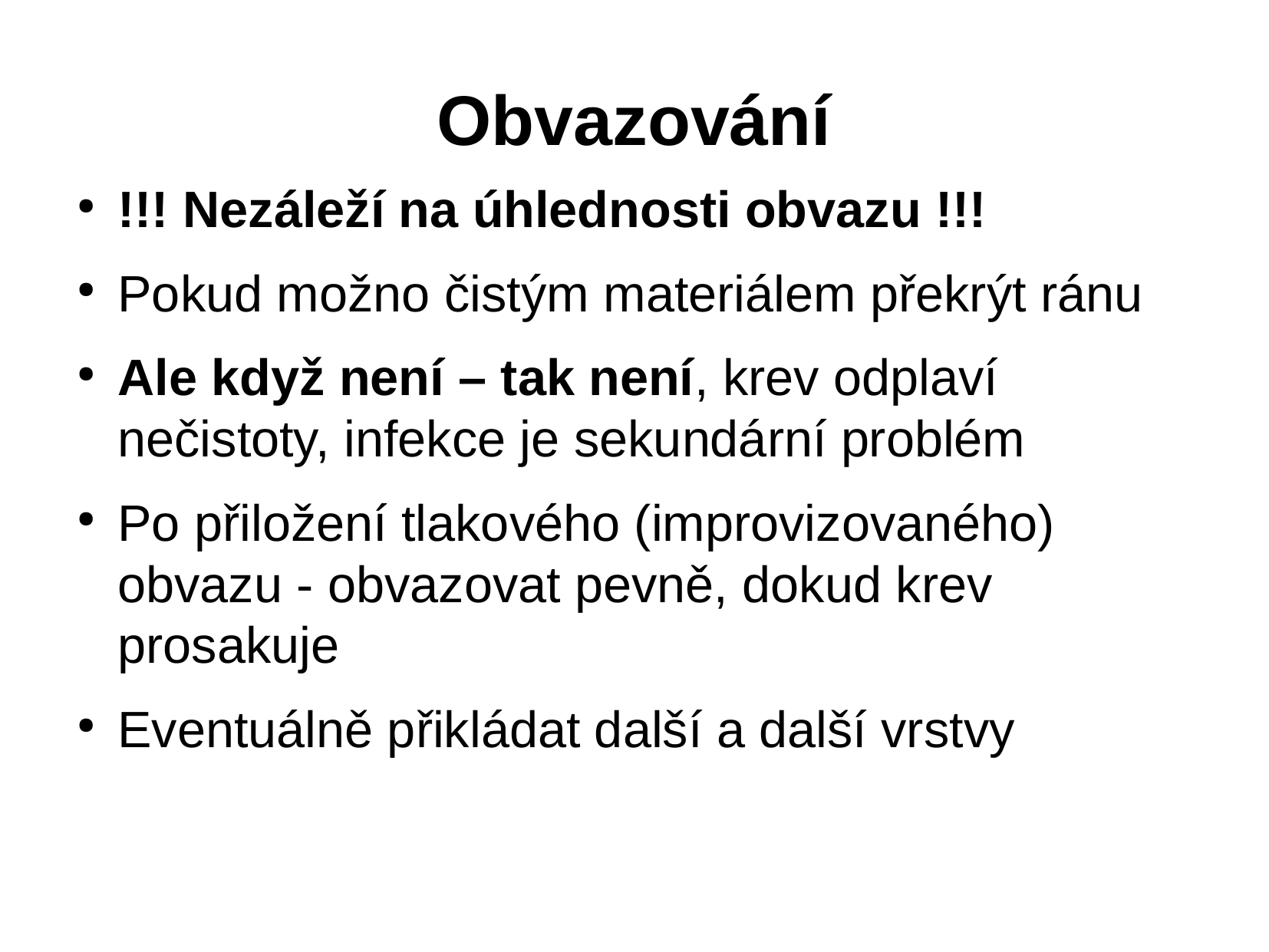

# Obvazování
!!! Nezáleží na úhlednosti obvazu !!!
Pokud možno čistým materiálem překrýt ránu
Ale když není – tak není, krev odplaví nečistoty, infekce je sekundární problém
Po přiložení tlakového (improvizovaného) obvazu - obvazovat pevně, dokud krev prosakuje
Eventuálně přikládat další a další vrstvy